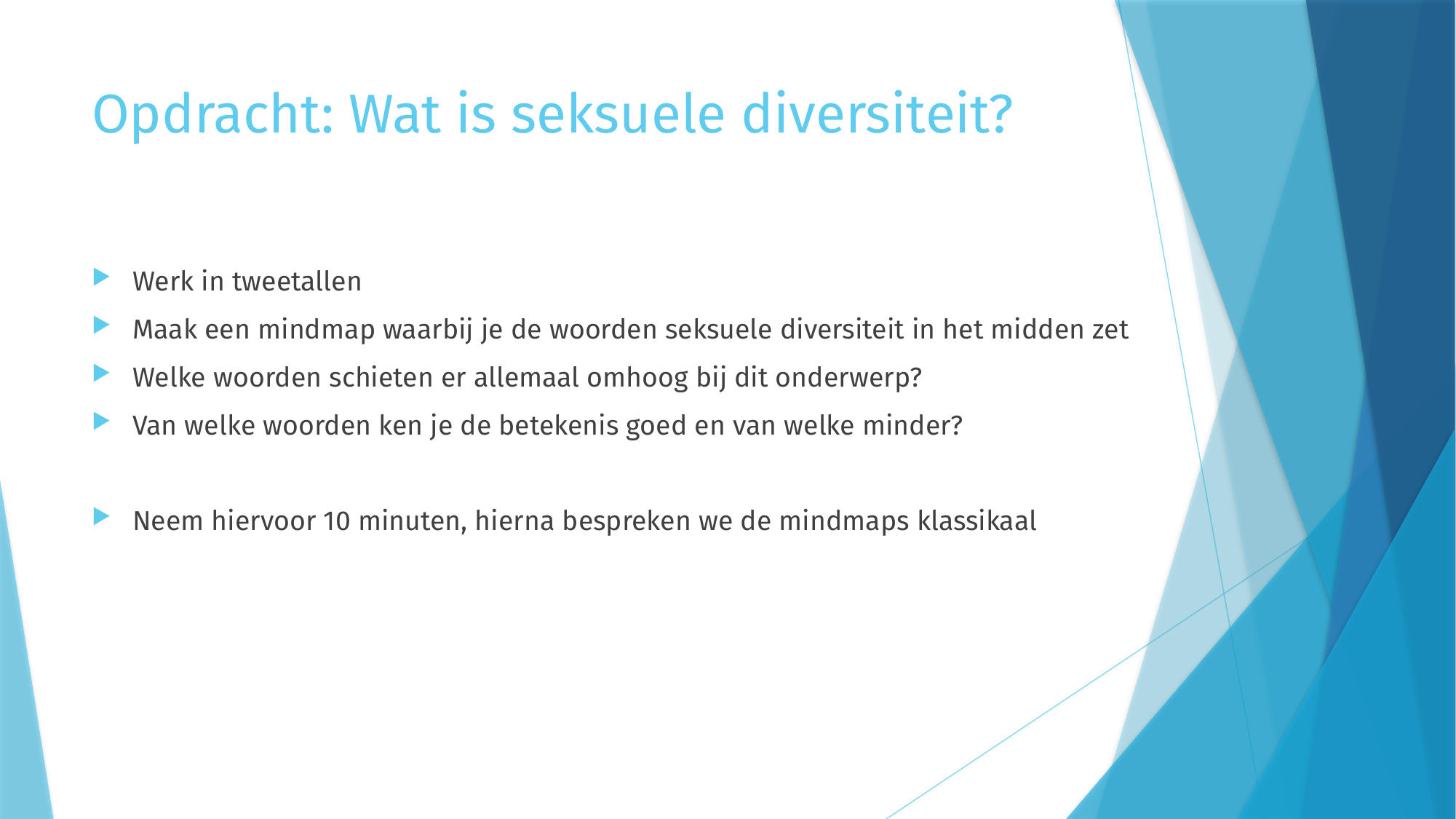

# Opdracht: Wat is seksuele diversiteit?
Werk in tweetallen
Maak een mindmap waarbij je de woorden seksuele diversiteit in het midden zet
Welke woorden schieten er allemaal omhoog bij dit onderwerp?
Van welke woorden ken je de betekenis goed en van welke minder?

Neem hiervoor 10 minuten, hierna bespreken we de mindmaps klassikaal